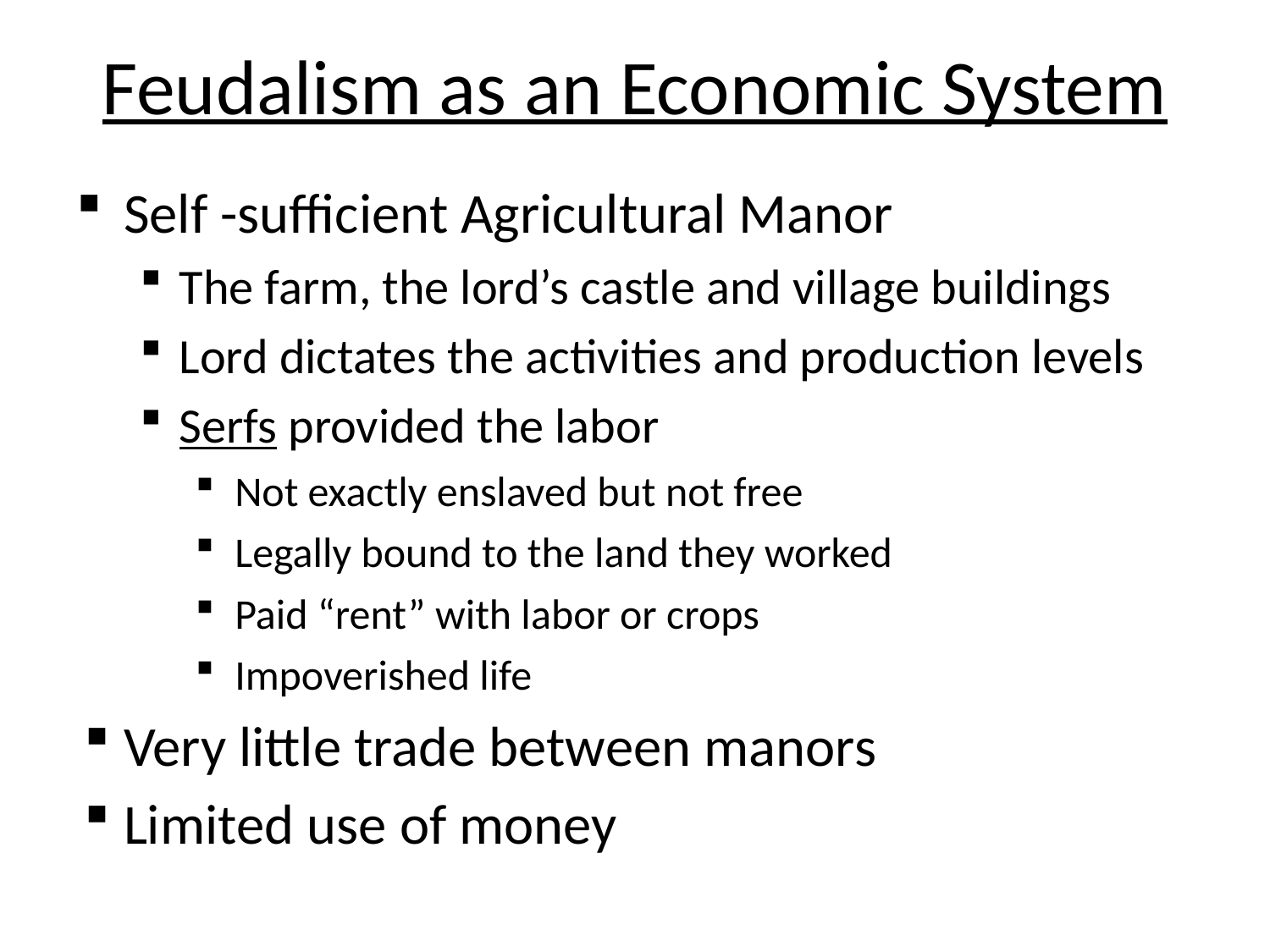

# Feudalism as an Economic System
Self -sufficient Agricultural Manor
The farm, the lord’s castle and village buildings
Lord dictates the activities and production levels
Serfs provided the labor
Not exactly enslaved but not free
Legally bound to the land they worked
Paid “rent” with labor or crops
Impoverished life
Very little trade between manors
Limited use of money